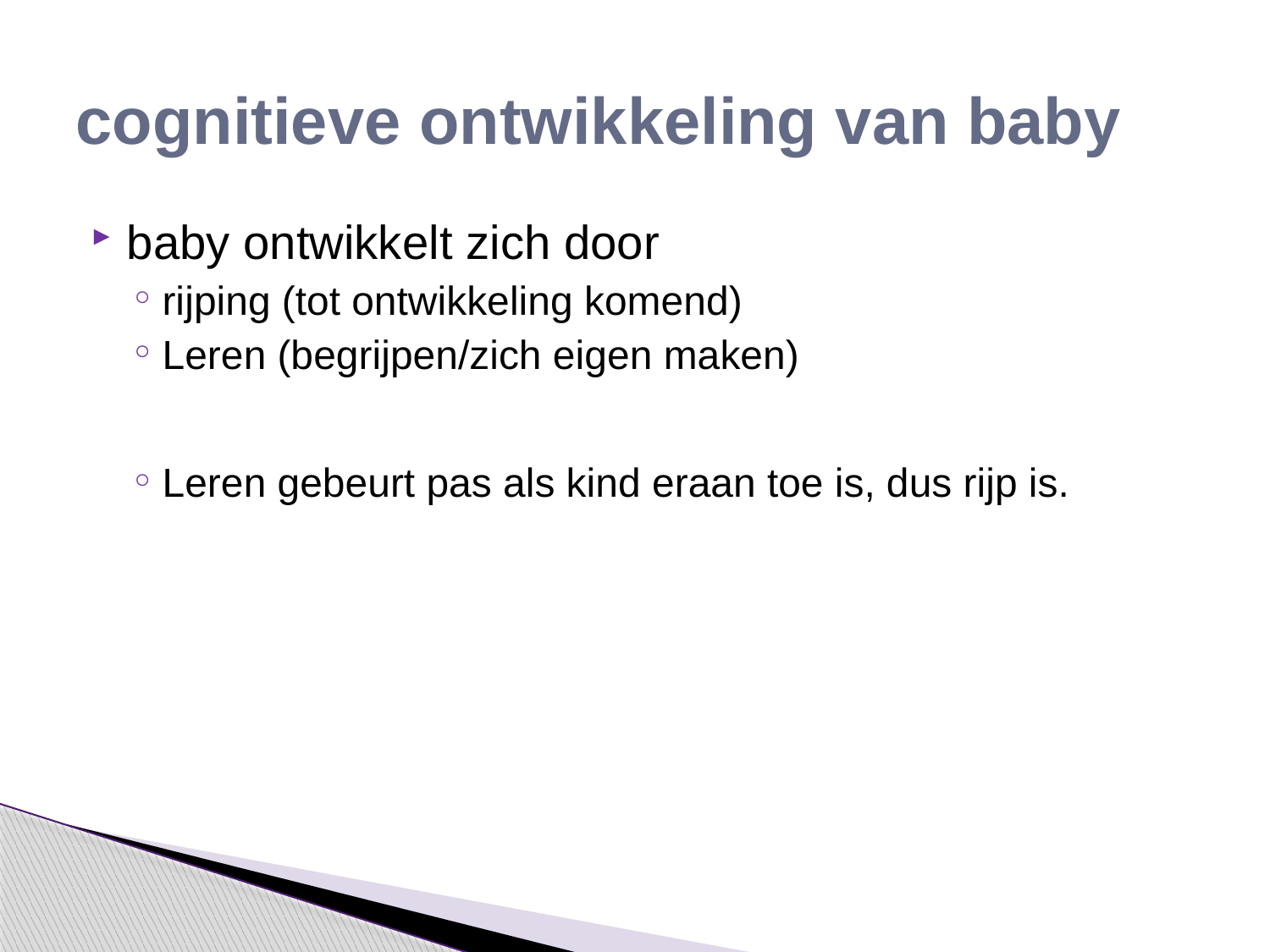

# cognitieve ontwikkeling van baby
baby ontwikkelt zich door
rijping (tot ontwikkeling komend)
Leren (begrijpen/zich eigen maken)

Leren gebeurt pas als kind eraan toe is, dus rijp is.